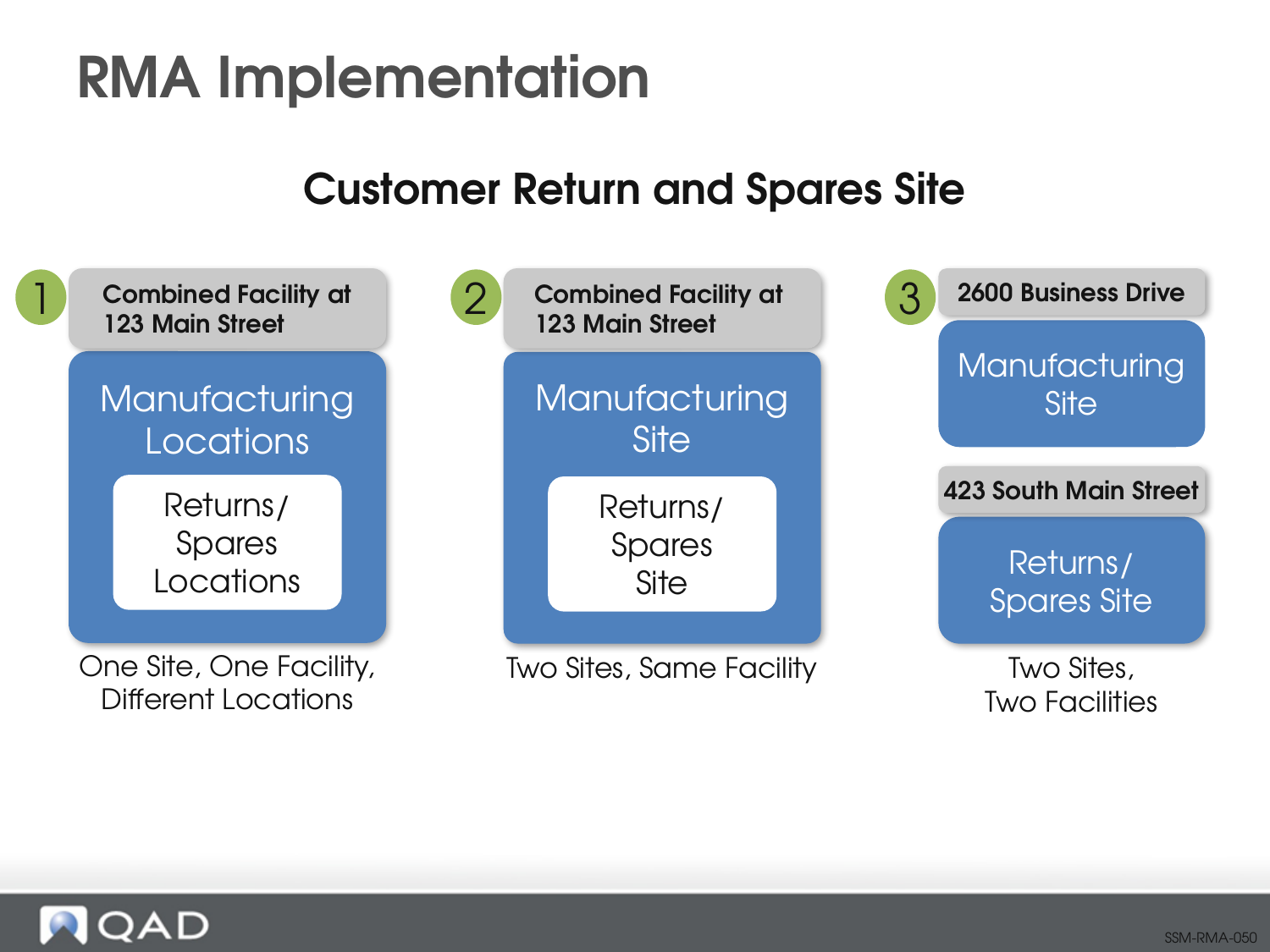

# RMA Implementation
Customer Return and Spares Site
Combined Facility at
123 Main Street
Manufacturing
Locations
Returns/
Spares
Locations
One Site, One Facility,
Different Locations
Combined Facility at
123 Main Street
Manufacturing
Site
Returns/
Spares
Site
Two Sites, Same Facility
2600 Business Drive
Manufacturing
Site
423 South Main Street
Returns/ Spares Site
Two Sites,
Two Facilities
1
2
3
SSM-RMA-050